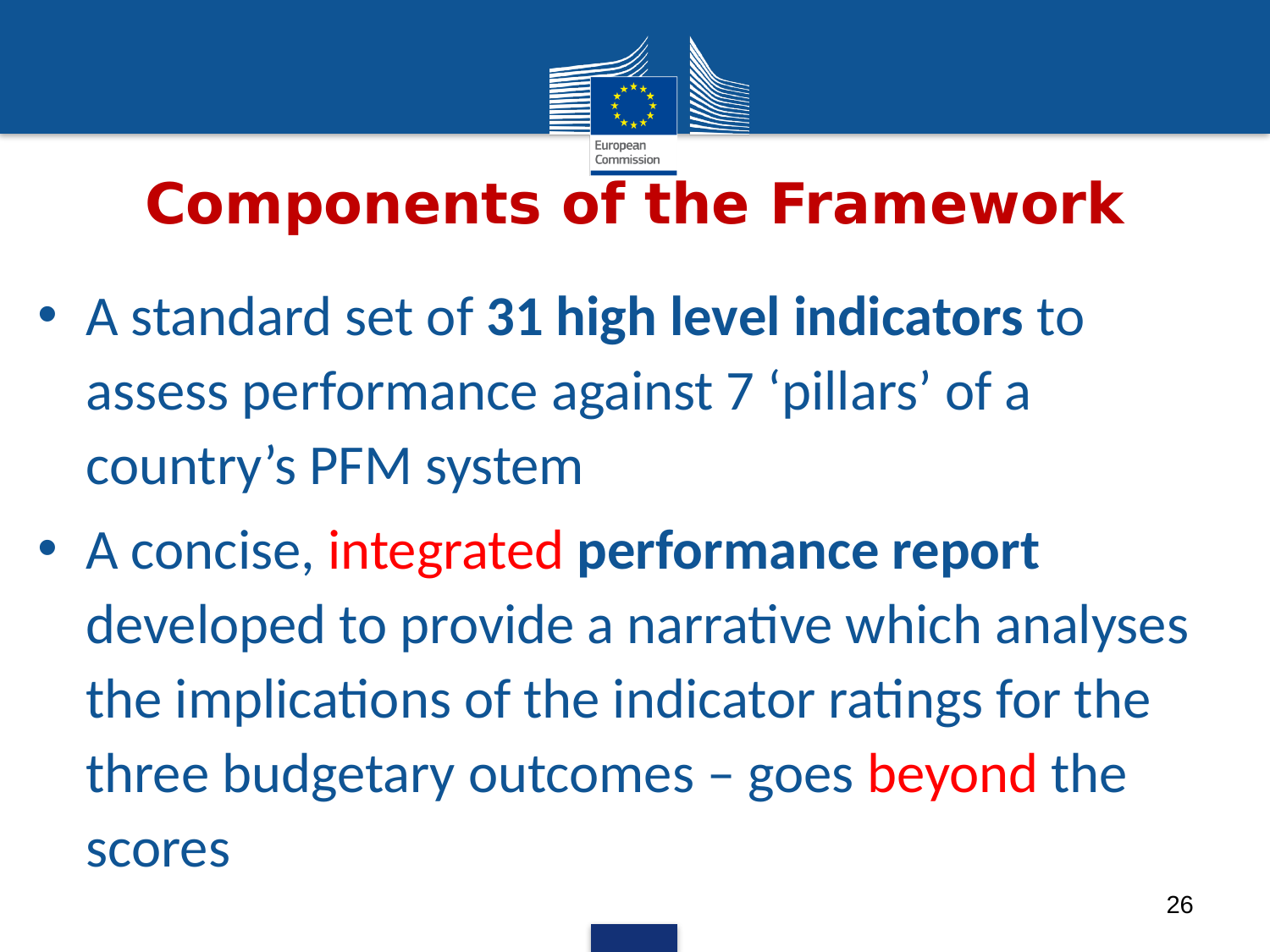

# Components of the Framework
A standard set of 31 high level indicators to assess performance against 7 ‘pillars’ of a country’s PFM system
A concise, integrated performance report developed to provide a narrative which analyses the implications of the indicator ratings for the three budgetary outcomes – goes beyond the scores
26